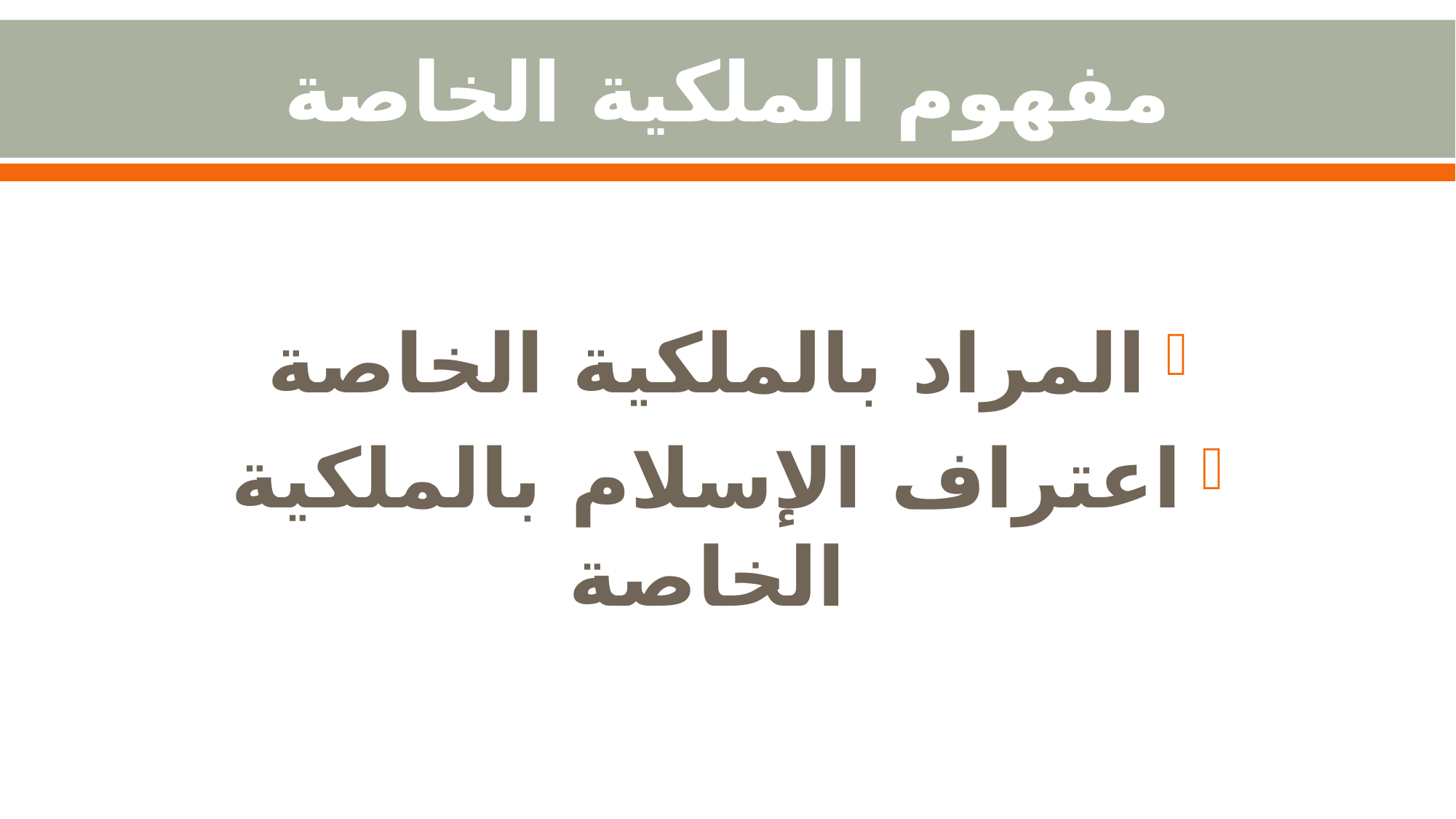

# مفهوم الملكية الخاصة

المراد بالملكية الخاصة
اعتراف الإسلام بالملكية الخاصة